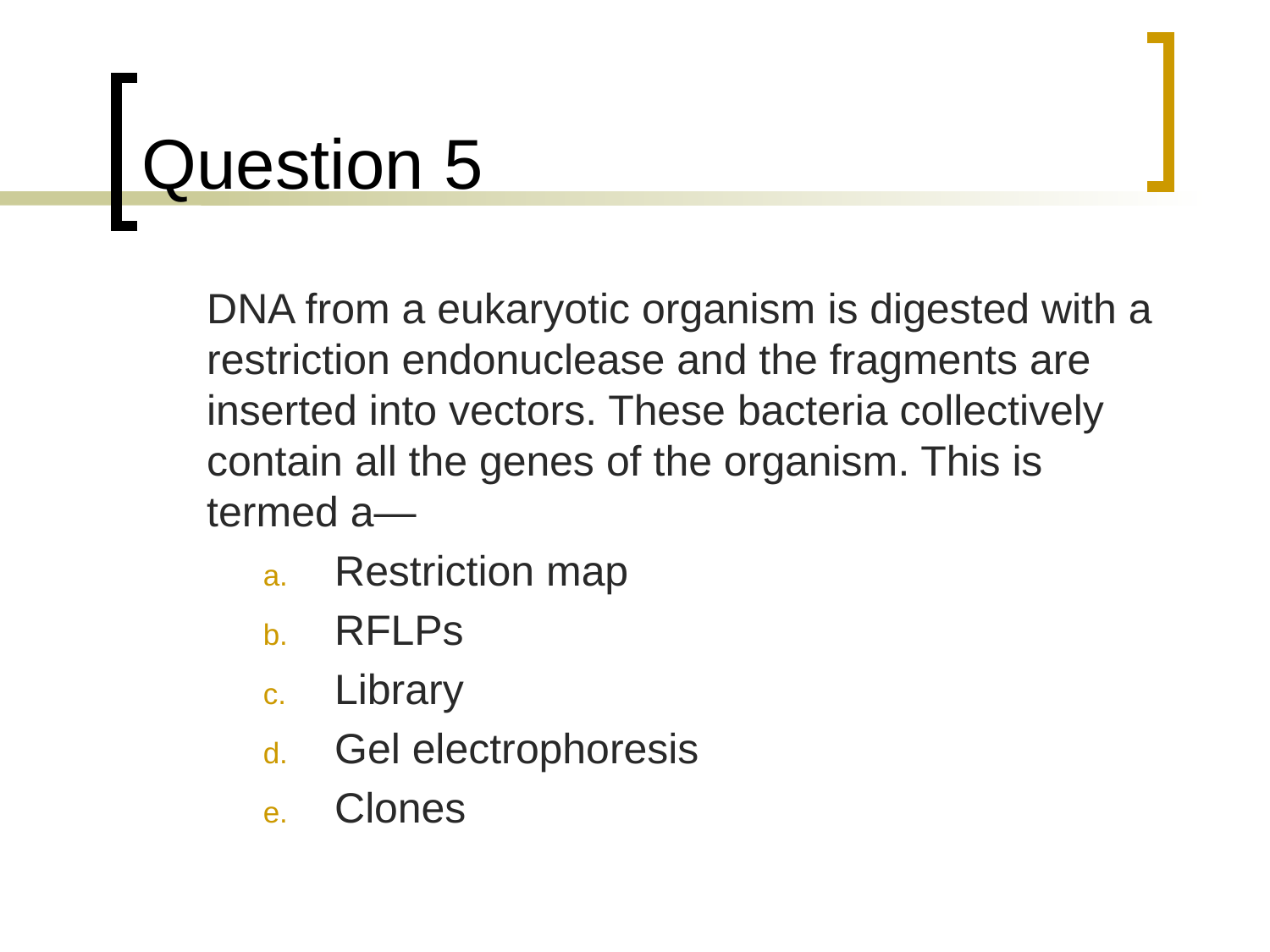

# Question 5
	DNA from a eukaryotic organism is digested with a restriction endonuclease and the fragments are inserted into vectors. These bacteria collectively contain all the genes of the organism. This is termed a—
Restriction map
RFLPs
Library
Gel electrophoresis
Clones